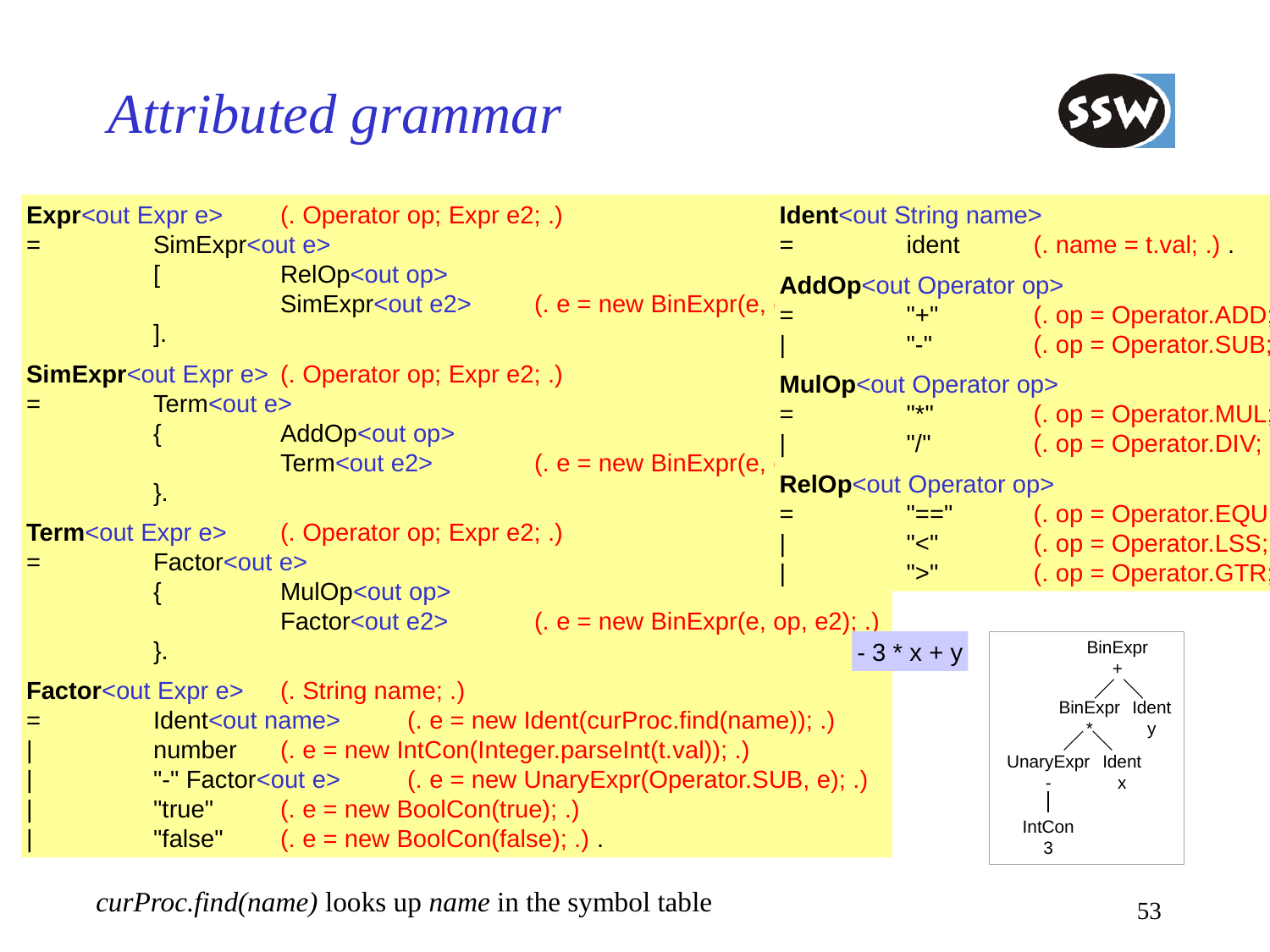

# Attributed grammar
Expr<out Expr e>	(. Operator op; Expr e2; .)
=	SimExpr<out e>
	[	RelOp<out op>
		SimExpr<out e2>	(. e = new BinExpr(e, op, e2); .)
	].
SimExpr<out Expr e>	(. Operator op; Expr e2; .)
=	Term<out e>
	{	AddOp<out op>
		Term<out e2> 	(. e = new BinExpr(e, op, e2); .)
	}.
Term<out Expr e>	(. Operator op; Expr e2; .)
=	Factor<out e>
	{	MulOp<out op>
		Factor<out e2>	(. e = new BinExpr(e, op, e2); .)
	}.
Factor<out Expr e> 	(. String name; .)
=	Ident<out name>	(. e = new Ident(curProc.find(name)); .)
|	number	(. e = new IntCon(Integer.parseInt(t.val)); .)
|	"-" Factor<out e>	(. e = new UnaryExpr(Operator.SUB, e); .)
|	"true"	(. e = new BoolCon(true); .)
|	"false"	(. e = new BoolCon(false); .) .
Ident<out String name>
=	ident	(. name = t.val; .) .
AddOp<out Operator op>
=	"+" 	(. op = Operator.ADD; .)
|	"-"	(. op = Operator.SUB; .) .
MulOp<out Operator op>
=	"*"	(. op = Operator.MUL; .)
|	"/"	(. op = Operator.DIV; .) .
RelOp<out Operator op>
=	"=="	(. op = Operator.EQU; .)
|	"<"	(. op = Operator.LSS; .)
|	">"	(. op = Operator.GTR; .) .
- 3 * x + y

BinExpr
+
BinExpr
*
Ident
y
UnaryExpr
-
Ident
x
IntCon
3
curProc.find(name) looks up name in the symbol table
53